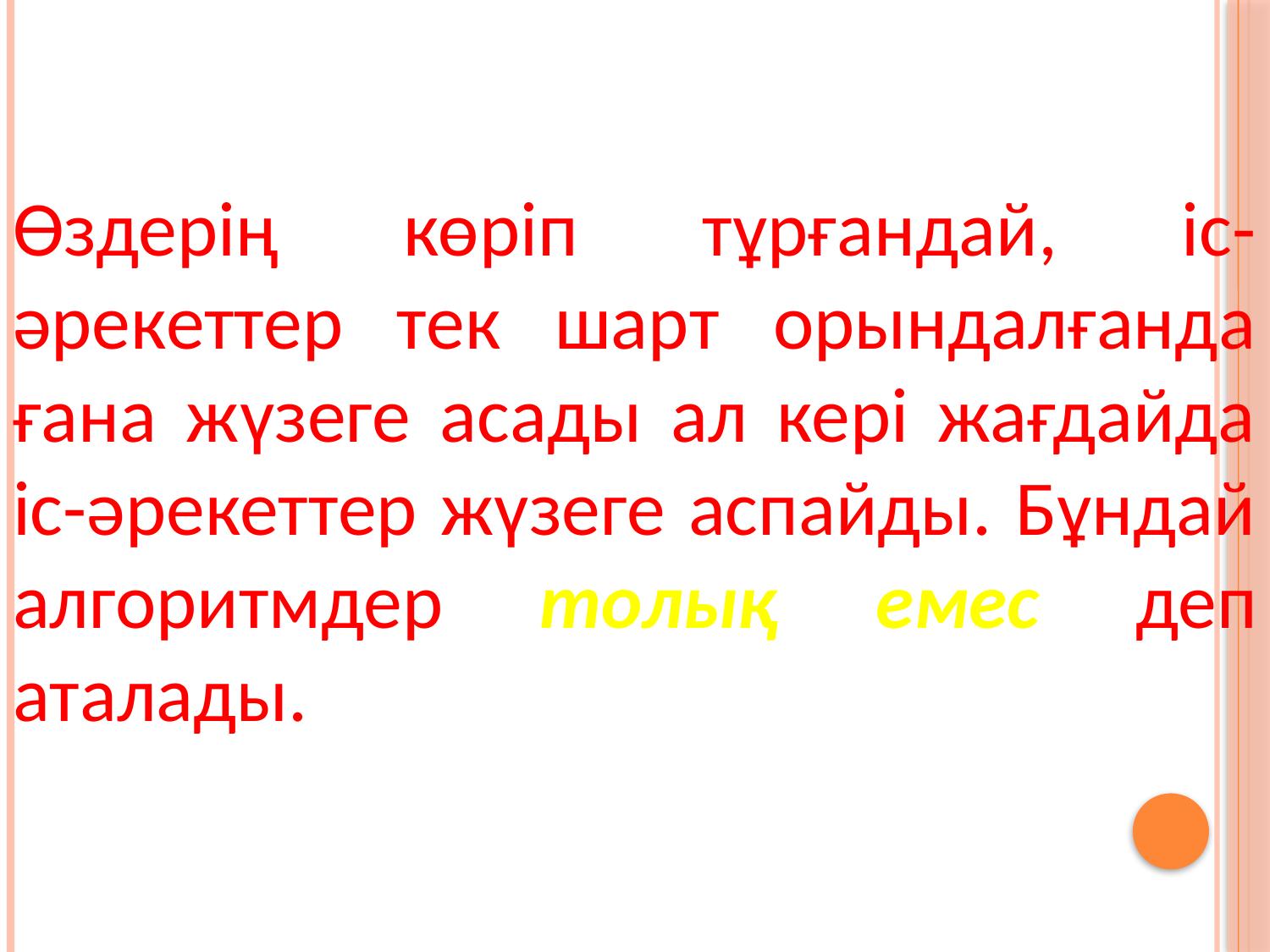

Өздерің көріп тұрғандай, іс-әрекеттер тек шарт орындалғанда ғана жүзеге асады ал кері жағдайда іс-әрекеттер жүзеге аспайды. Бұндай алгоритмдер толық емес деп аталады.